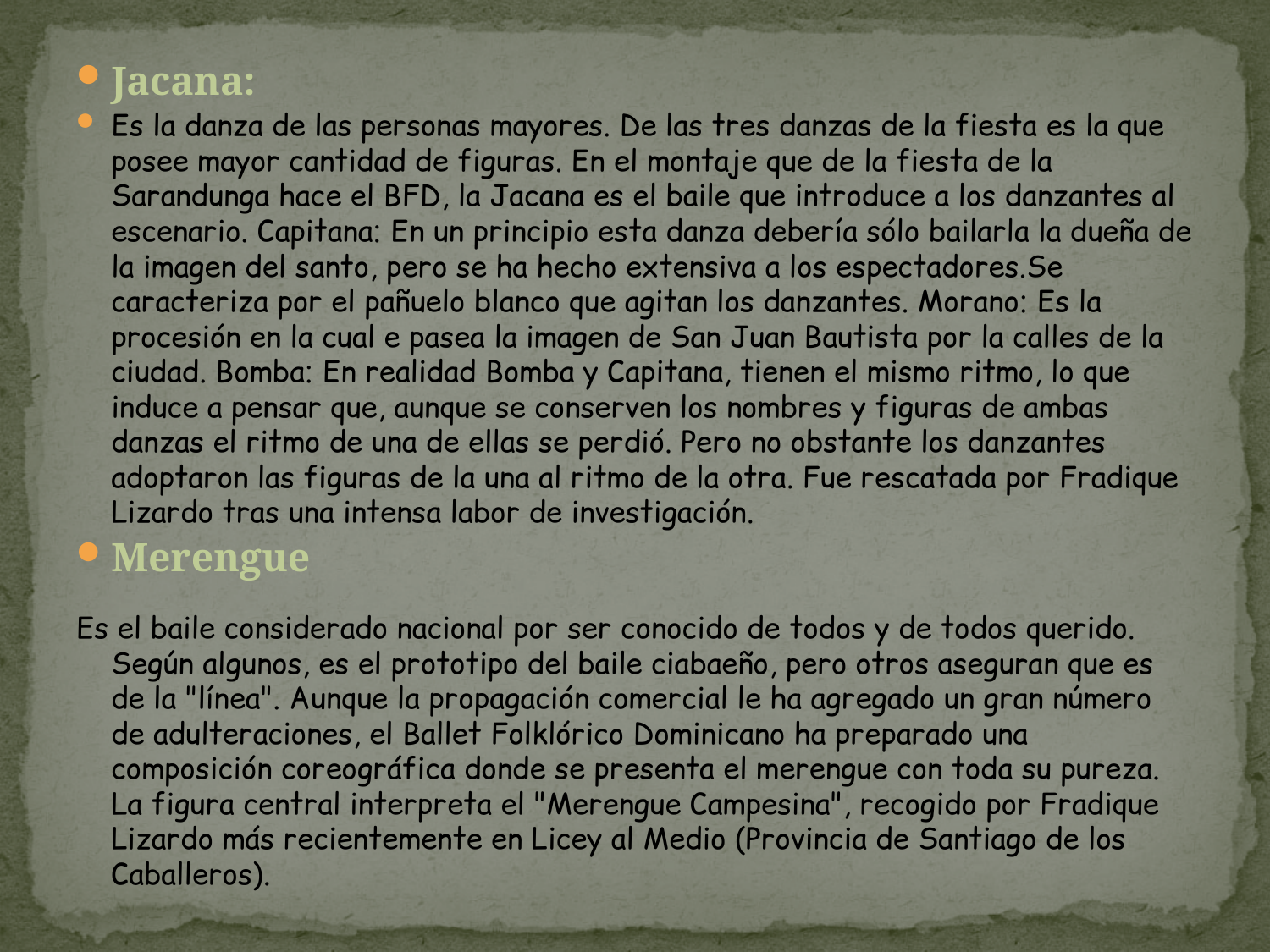

Jacana:
Es la danza de las personas mayores. De las tres danzas de la fiesta es la que posee mayor cantidad de figuras. En el montaje que de la fiesta de la Sarandunga hace el BFD, la Jacana es el baile que introduce a los danzantes al escenario. Capitana: En un principio esta danza debería sólo bailarla la dueña de la imagen del santo, pero se ha hecho extensiva a los espectadores.Se caracteriza por el pañuelo blanco que agitan los danzantes. Morano: Es la procesión en la cual e pasea la imagen de San Juan Bautista por la calles de la ciudad. Bomba: En realidad Bomba y Capitana, tienen el mismo ritmo, lo que induce a pensar que, aunque se conserven los nombres y figuras de ambas danzas el ritmo de una de ellas se perdió. Pero no obstante los danzantes adoptaron las figuras de la una al ritmo de la otra. Fue rescatada por Fradique Lizardo tras una intensa labor de investigación.
Merengue

Es el baile considerado nacional por ser conocido de todos y de todos querido. Según algunos, es el prototipo del baile ciabaeño, pero otros aseguran que es de la "línea". Aunque la propagación comercial le ha agregado un gran número de adulteraciones, el Ballet Folklórico Dominicano ha preparado una composición coreográfica donde se presenta el merengue con toda su pureza. La figura central interpreta el "Merengue Campesina", recogido por Fradique Lizardo más recientemente en Licey al Medio (Provincia de Santiago de los Caballeros).